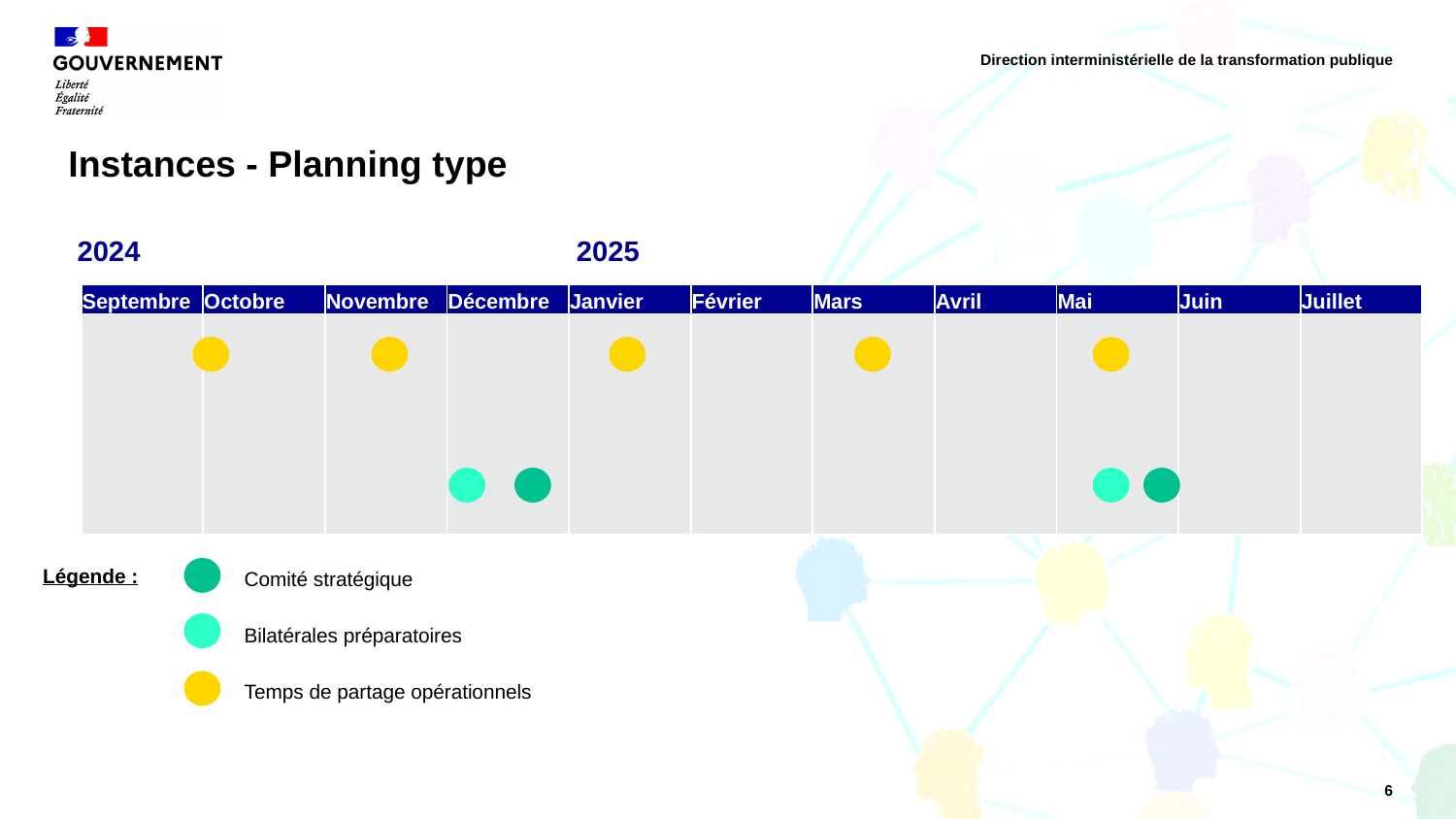

Direction interministérielle de la transformation publique
# Instances - Planning type
2024
2025
| Septembre | Octobre | Novembre | Décembre | Janvier | Février | Mars | Avril | Mai | Juin | Juillet |
| --- | --- | --- | --- | --- | --- | --- | --- | --- | --- | --- |
|  |  |  |  |  |  |  |  |  |  |  |

Légende :
Comité stratégique

Bilatérales préparatoires

Temps de partage opérationnels

6